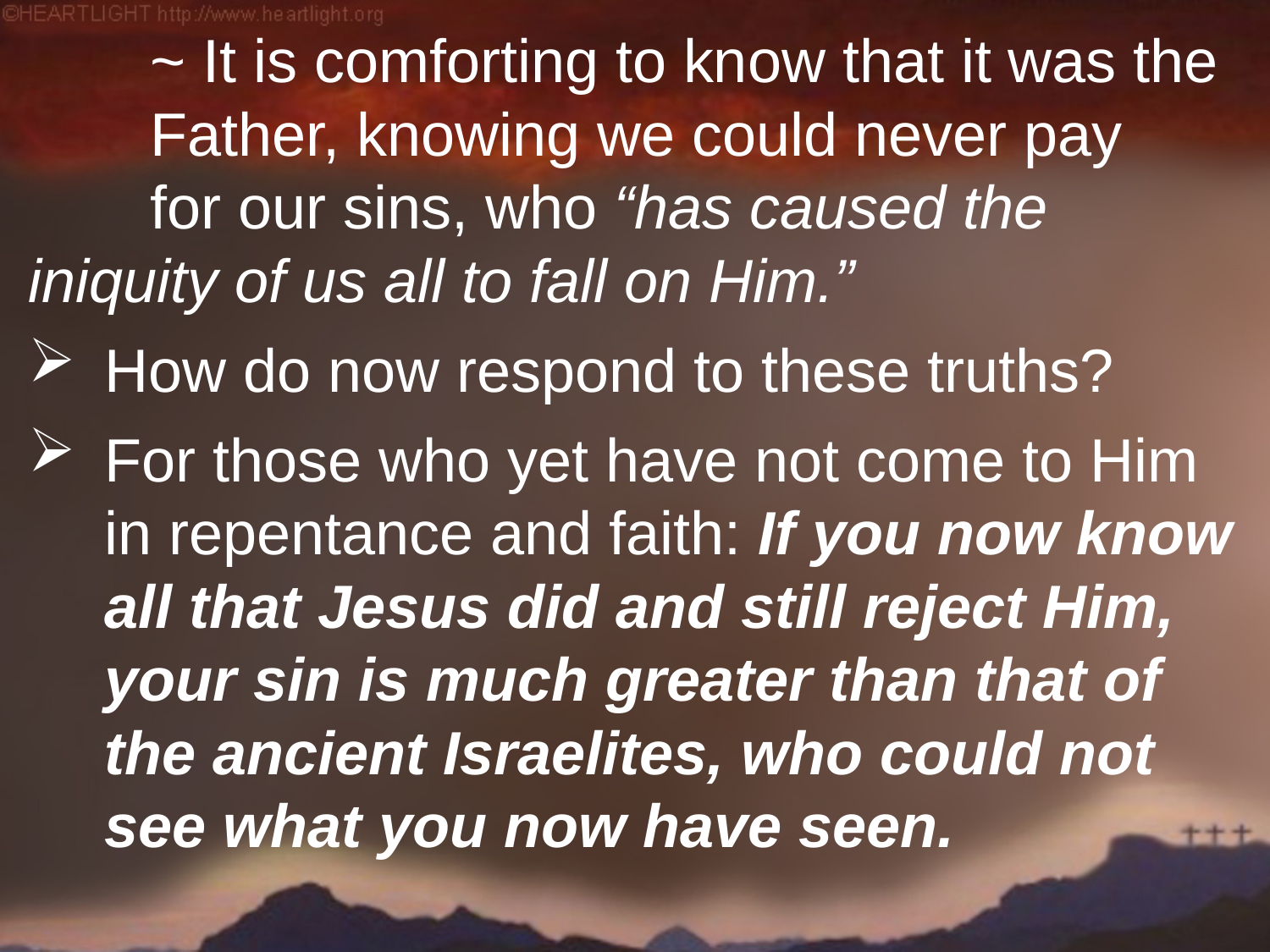

~ It is comforting to know that it was the 					Father, knowing we could never pay 					for our sins, who “has caused the 						iniquity of us all to fall on Him.”
How do now respond to these truths?
For those who yet have not come to Him in repentance and faith: If you now know all that Jesus did and still reject Him, your sin is much greater than that of the ancient Israelites, who could not see what you now have seen.